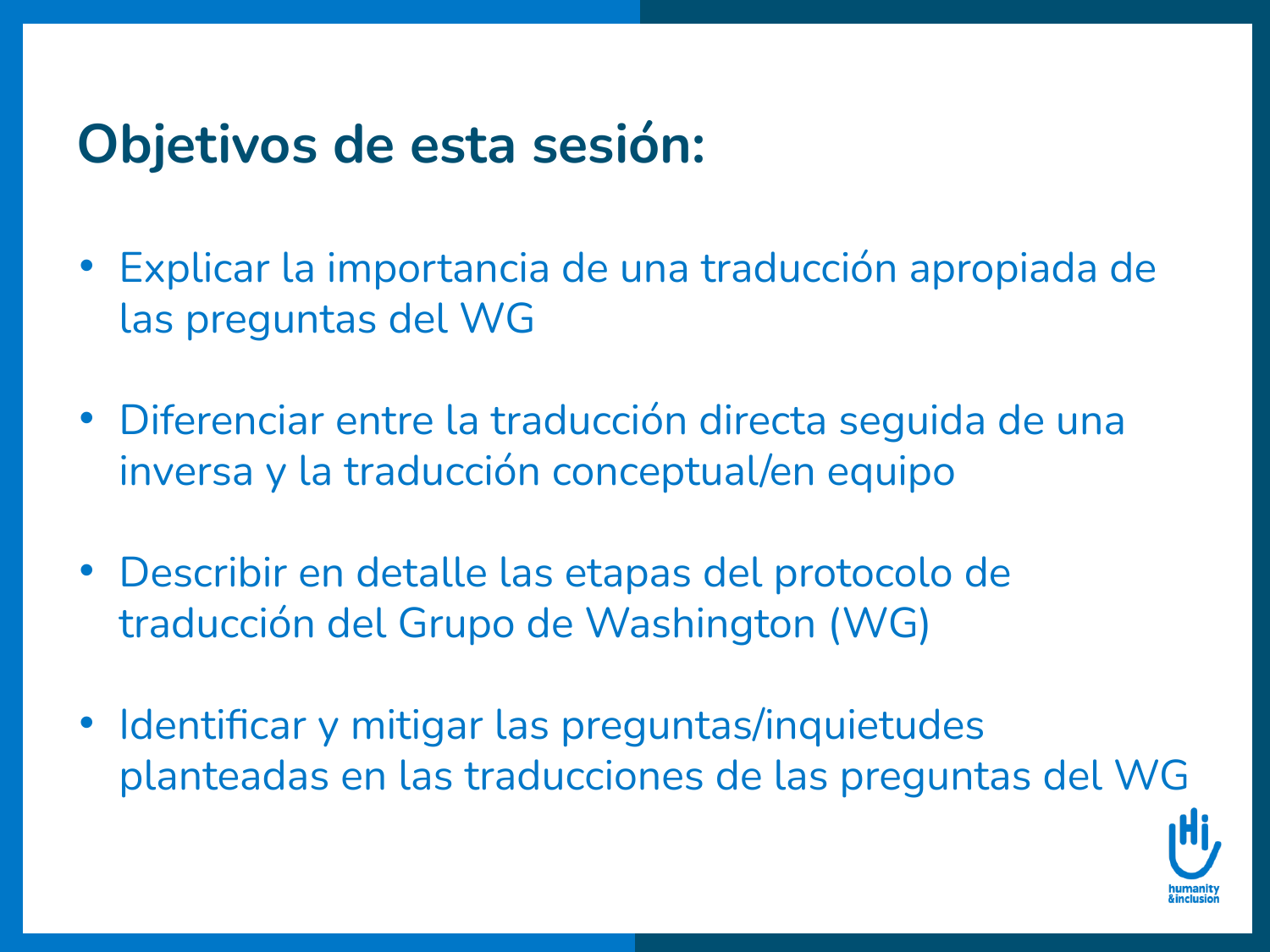

# Objetivos de esta sesión:
Explicar la importancia de una traducción apropiada de las preguntas del WG

Diferenciar entre la traducción directa seguida de una inversa y la traducción conceptual/en equipo

Describir en detalle las etapas del protocolo de traducción del Grupo de Washington (WG)

Identificar y mitigar las preguntas/inquietudes planteadas en las traducciones de las preguntas del WG